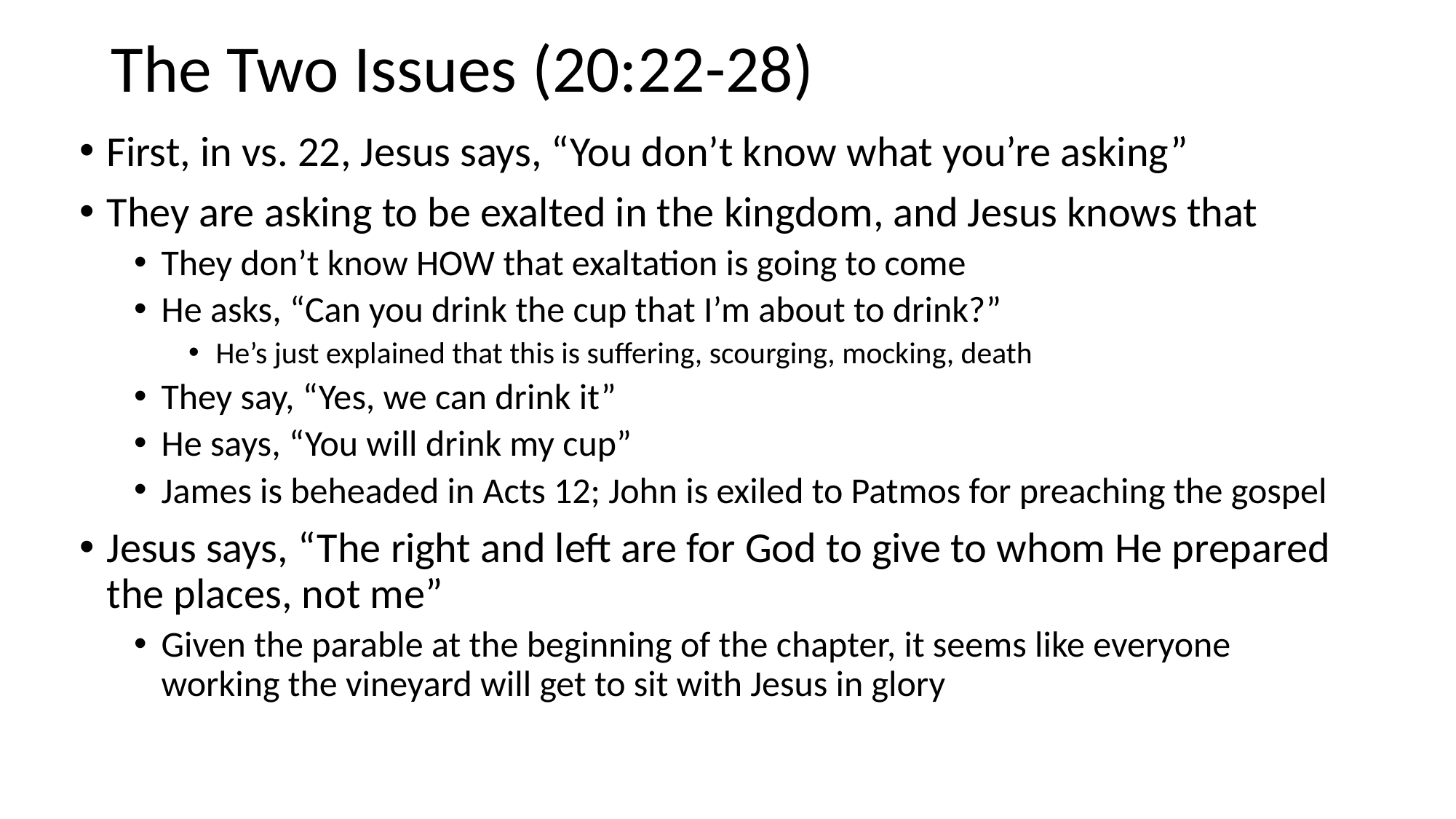

# The Two Issues (20:22-28)
First, in vs. 22, Jesus says, “You don’t know what you’re asking”
They are asking to be exalted in the kingdom, and Jesus knows that
They don’t know HOW that exaltation is going to come
He asks, “Can you drink the cup that I’m about to drink?”
He’s just explained that this is suffering, scourging, mocking, death
They say, “Yes, we can drink it”
He says, “You will drink my cup”
James is beheaded in Acts 12; John is exiled to Patmos for preaching the gospel
Jesus says, “The right and left are for God to give to whom He prepared the places, not me”
Given the parable at the beginning of the chapter, it seems like everyone working the vineyard will get to sit with Jesus in glory